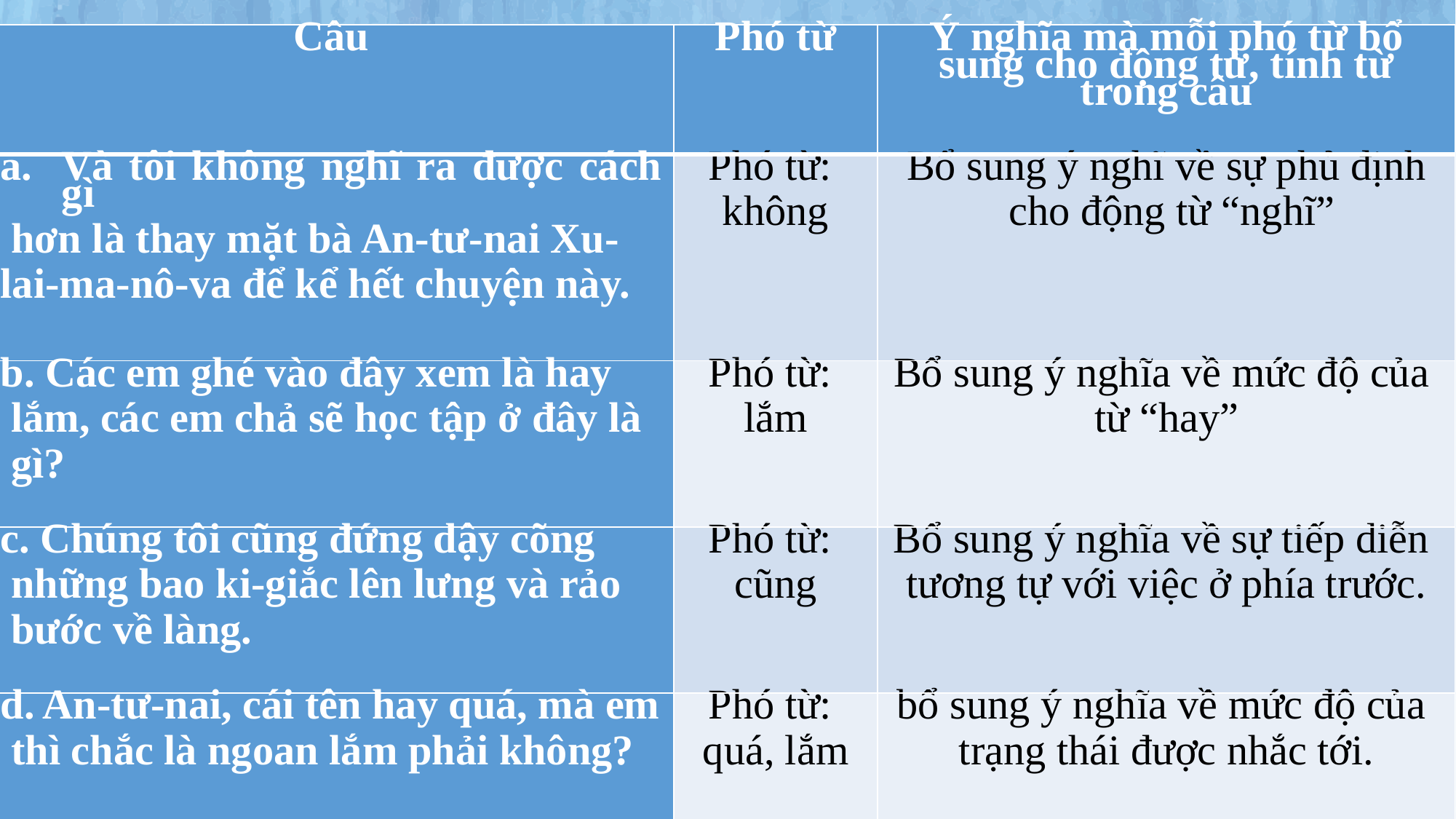

| Câu | Phó từ | Ý nghĩa mà mỗi phó từ bổ sung cho động từ, tính từ trong câu |
| --- | --- | --- |
| Và tôi không nghĩ ra được cách gì hơn là thay mặt bà An-tư-nai Xu- lai-ma-nô-va để kể hết chuyện này. | Phó từ: không | Bổ sung ý nghĩ về sự phủ định cho động từ “nghĩ” |
| b. Các em ghé vào đây xem là hay lắm, các em chả sẽ học tập ở đây là gì? | Phó từ: lắm | Bổ sung ý nghĩa về mức độ của từ “hay” |
| c. Chúng tôi cũng đứng dậy cõng những bao ki-giắc lên lưng và rảo bước về làng. | Phó từ: cũng | Bổ sung ý nghĩa về sự tiếp diễn tương tự với việc ở phía trước. |
| d. An-tư-nai, cái tên hay quá, mà em thì chắc là ngoan lắm phải không? | Phó từ: quá, lắm | bổ sung ý nghĩa về mức độ của trạng thái được nhắc tới. |